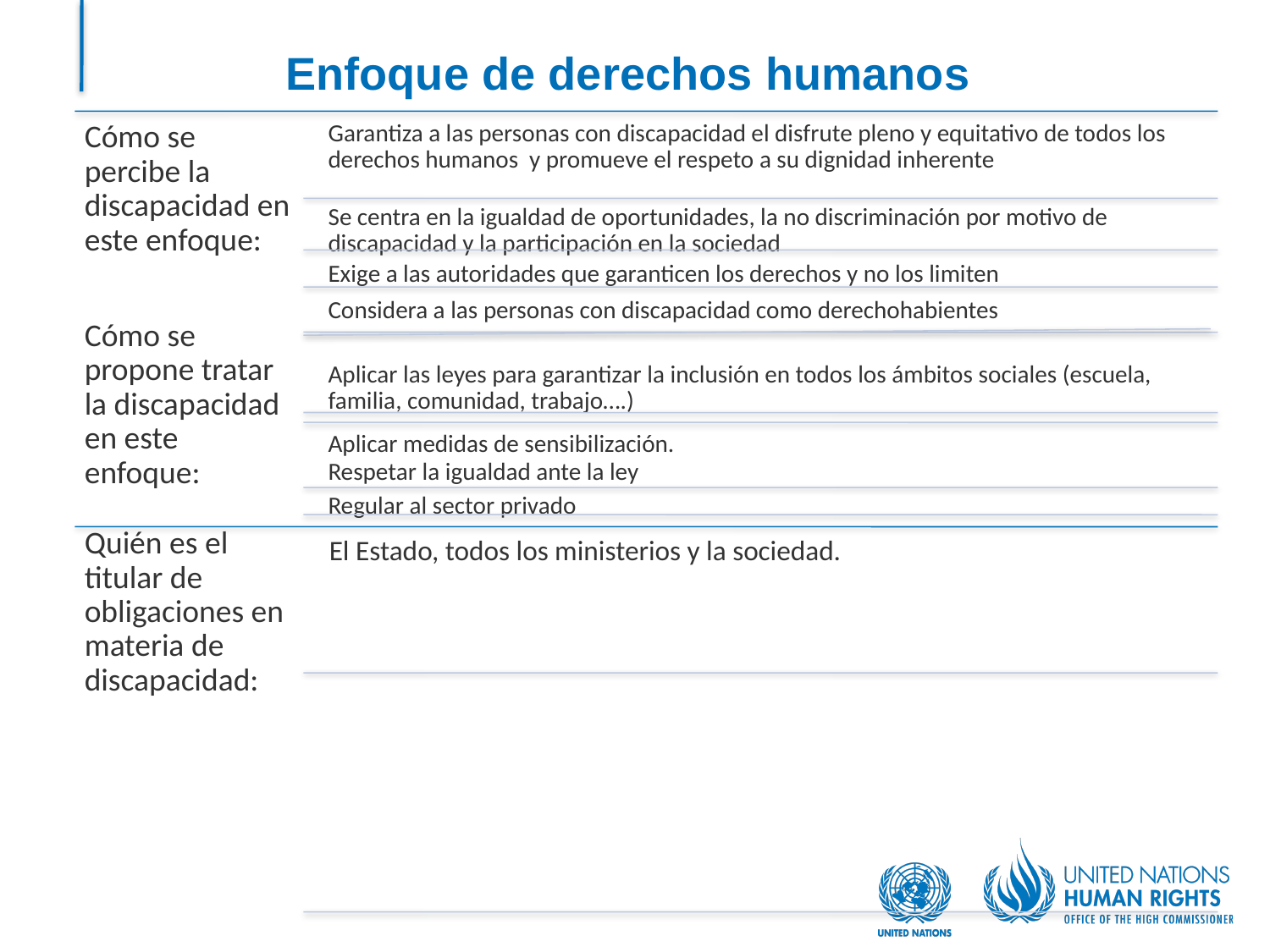

# Enfoque de derechos humanos
Cómo se percibe la discapacidad en este enfoque:

Cómo se propone tratar la discapacidad en este enfoque:

Garantiza a las personas con discapacidad el disfrute pleno y equitativo de todos los derechos humanos  y promueve el respeto a su dignidad inherente
Se centra en la igualdad de oportunidades, la no discriminación por motivo de discapacidad y la participación en la sociedad
Exige a las autoridades que garanticen los derechos y no los limiten
Considera a las personas con discapacidad como derechohabientes

Aplicar las leyes para garantizar la inclusión en todos los ámbitos sociales (escuela, familia, comunidad, trabajo….)
Aplicar medidas de sensibilización.
Respetar la igualdad ante la ley
Regular al sector privado

Quién es el titular de obligaciones en materia de discapacidad:

El Estado, todos los ministerios y la sociedad.